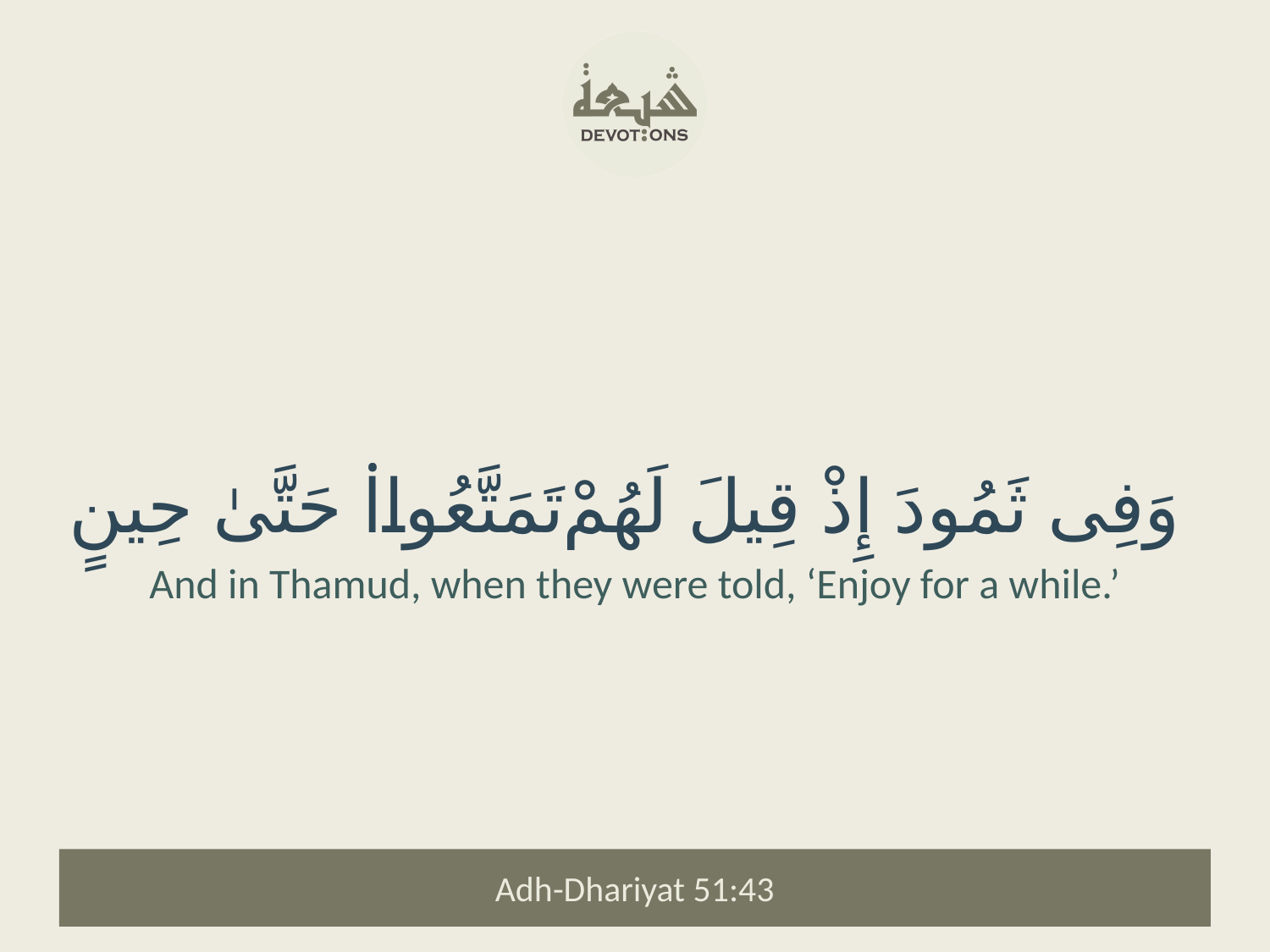

وَفِى ثَمُودَ إِذْ قِيلَ لَهُمْ تَمَتَّعُوا۟ حَتَّىٰ حِينٍ
And in Thamud, when they were told, ‘Enjoy for a while.’
Adh-Dhariyat 51:43